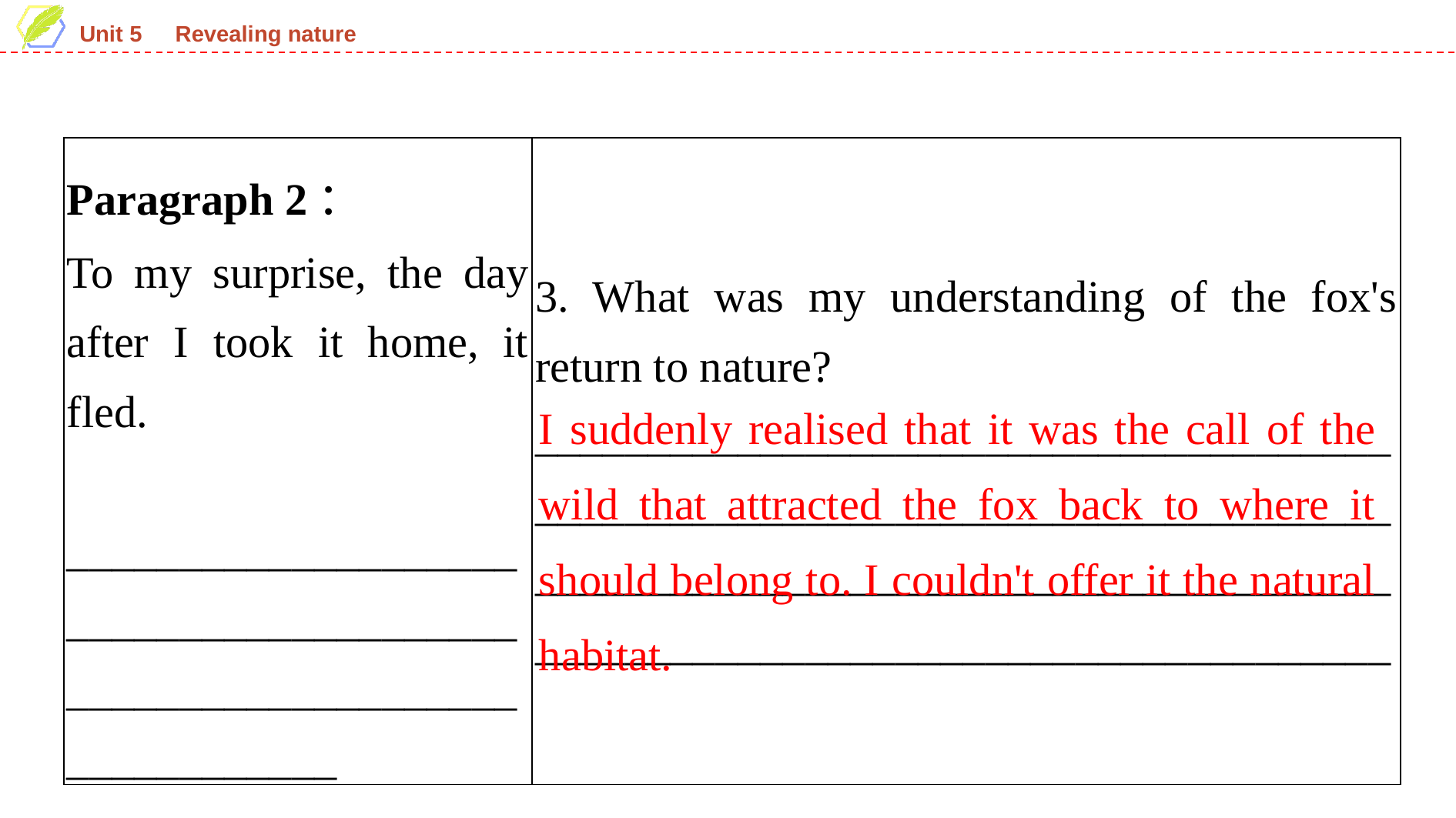

| Paragraph 2： To my surprise, the day after I took it home, it fled. \_\_\_\_\_\_\_\_\_\_\_\_\_\_\_\_\_\_\_\_\_\_\_\_\_\_\_\_\_\_\_\_\_\_\_\_\_\_\_\_\_\_\_\_\_\_\_\_\_\_\_\_\_\_\_\_\_\_\_\_\_\_\_\_\_\_\_\_\_\_\_\_ | 3. What was my understanding of the fox's return to nature? \_\_\_\_\_\_\_\_\_\_\_\_\_\_\_\_\_\_\_\_\_\_\_\_\_\_\_\_\_\_\_\_\_\_\_\_\_\_\_\_\_\_\_\_\_\_\_\_\_\_\_\_\_\_\_\_\_\_\_\_\_\_\_\_\_\_\_\_\_\_\_\_\_\_\_\_\_\_\_\_\_\_\_\_\_\_\_\_\_\_\_\_\_\_\_\_\_\_\_\_\_\_\_\_\_\_\_\_\_\_\_\_\_\_\_\_\_\_\_\_\_\_\_\_\_\_\_\_\_\_\_\_\_\_\_\_\_\_\_\_\_\_\_\_\_\_\_\_\_\_\_\_ |
| --- | --- |
I suddenly realised that it was the call of the wild that attracted the fox back to where it should belong to. I couldn't offer it the natural habitat.